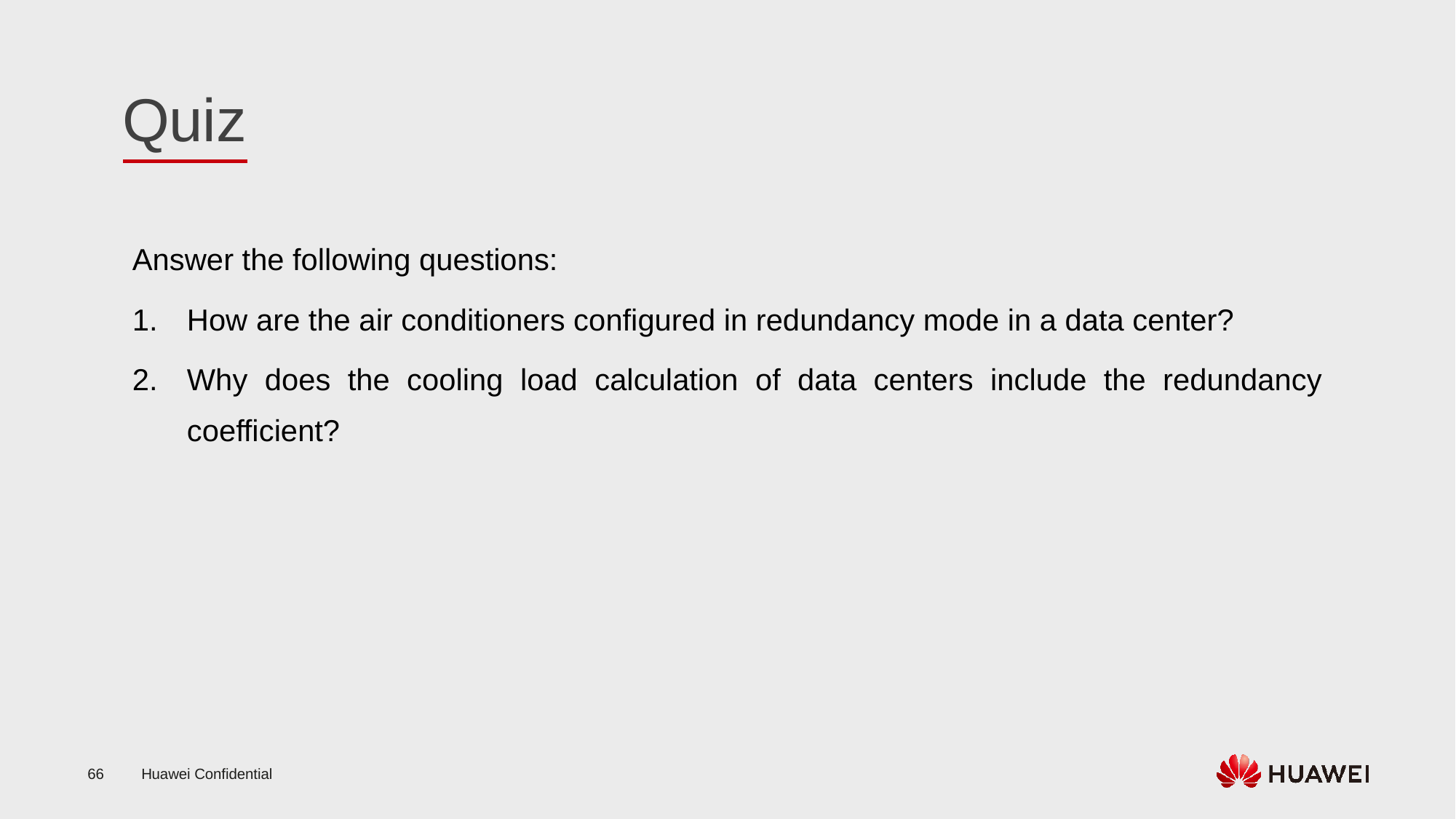

Answer the following questions:
How are the air conditioners configured in redundancy mode in a data center?
Why does the cooling load calculation of data centers include the redundancy coefficient?